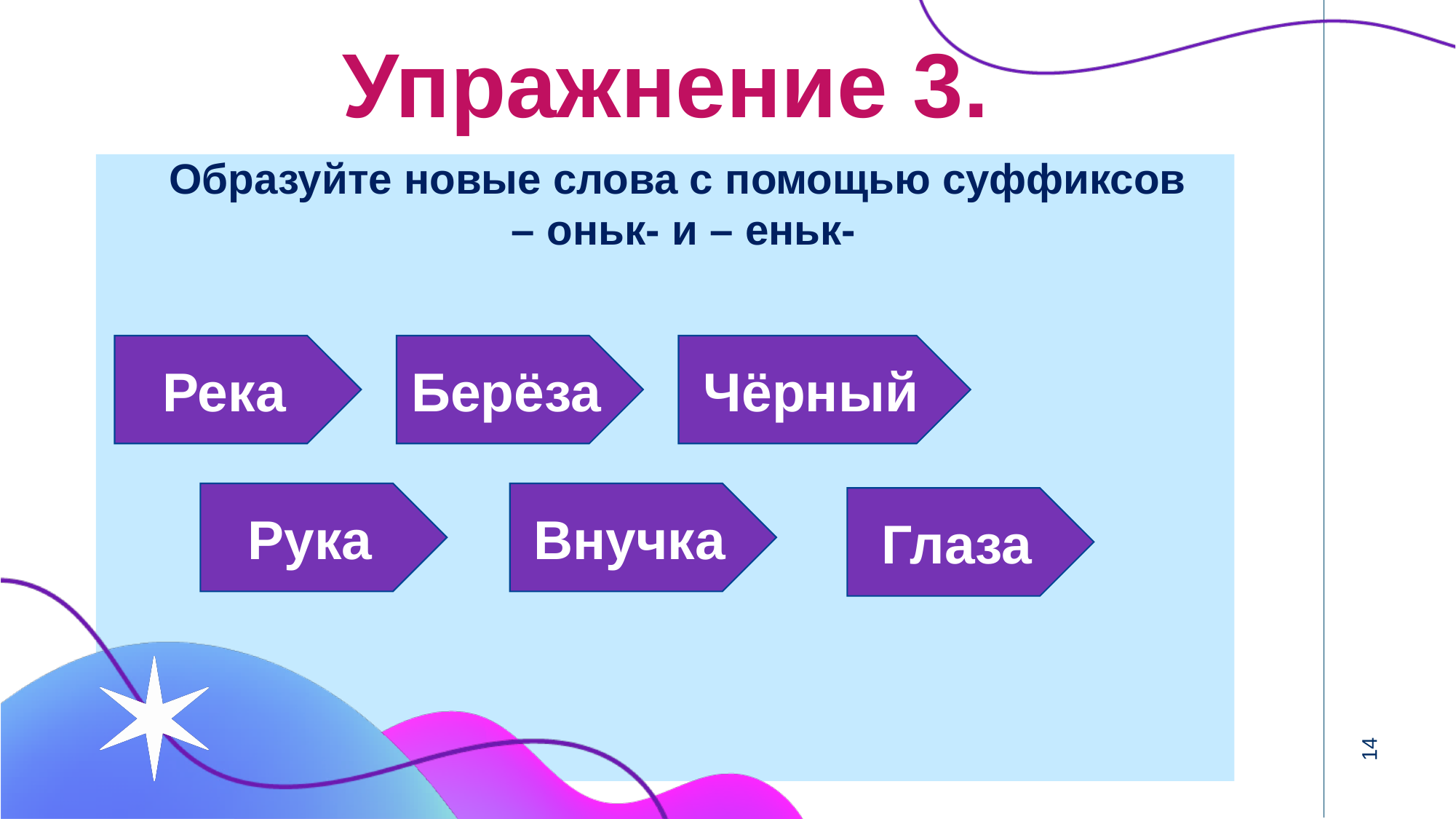

Упражнение 3.
Образуйте новые слова с помощью суффиксов
– оньк- и – еньк-
Берёза
Чёрный
Река
Рука
Внучка
Глаза
14